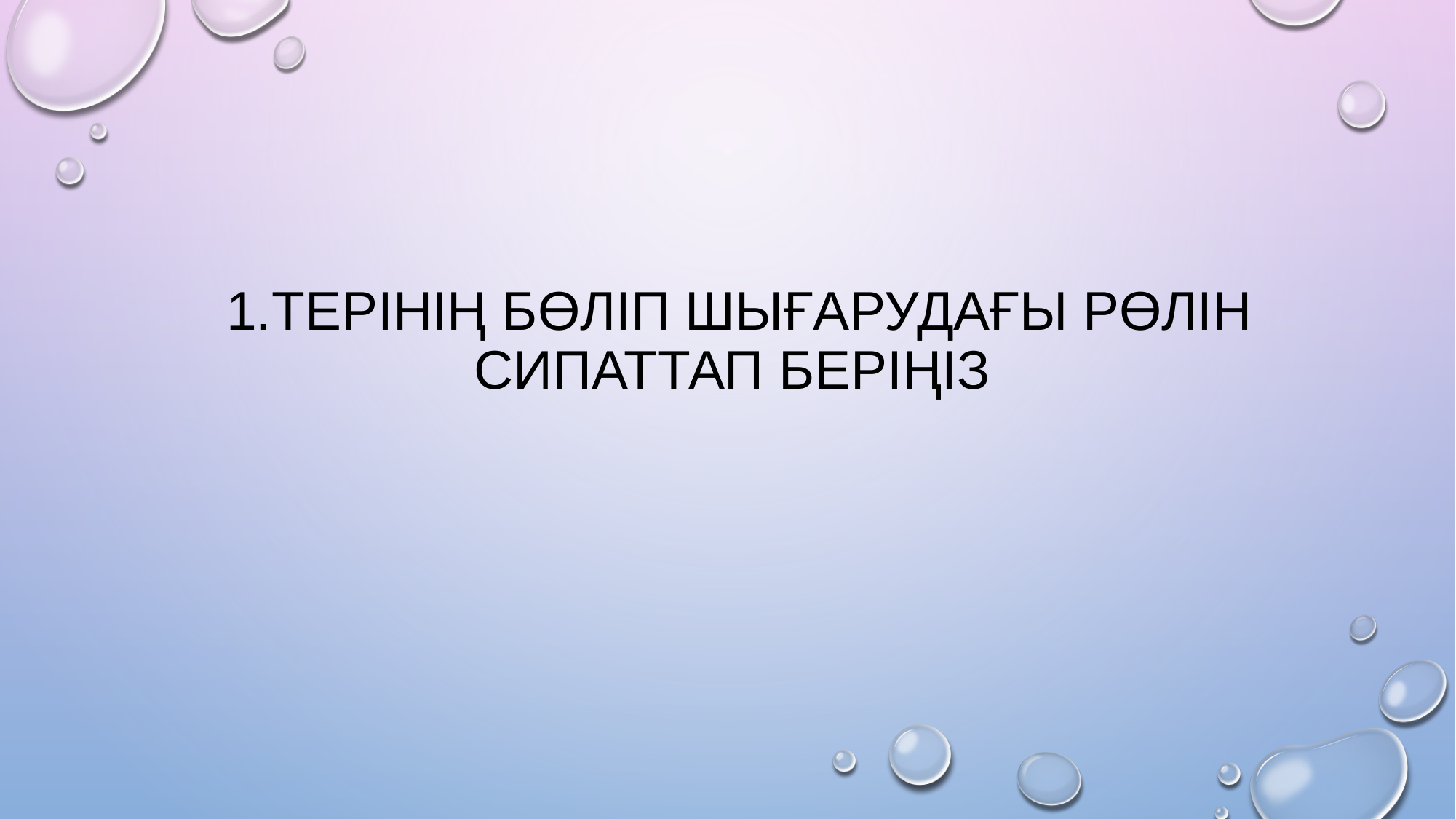

# 1.Терінің бөліп шығарудағы рөлін сипаттап беріңіз